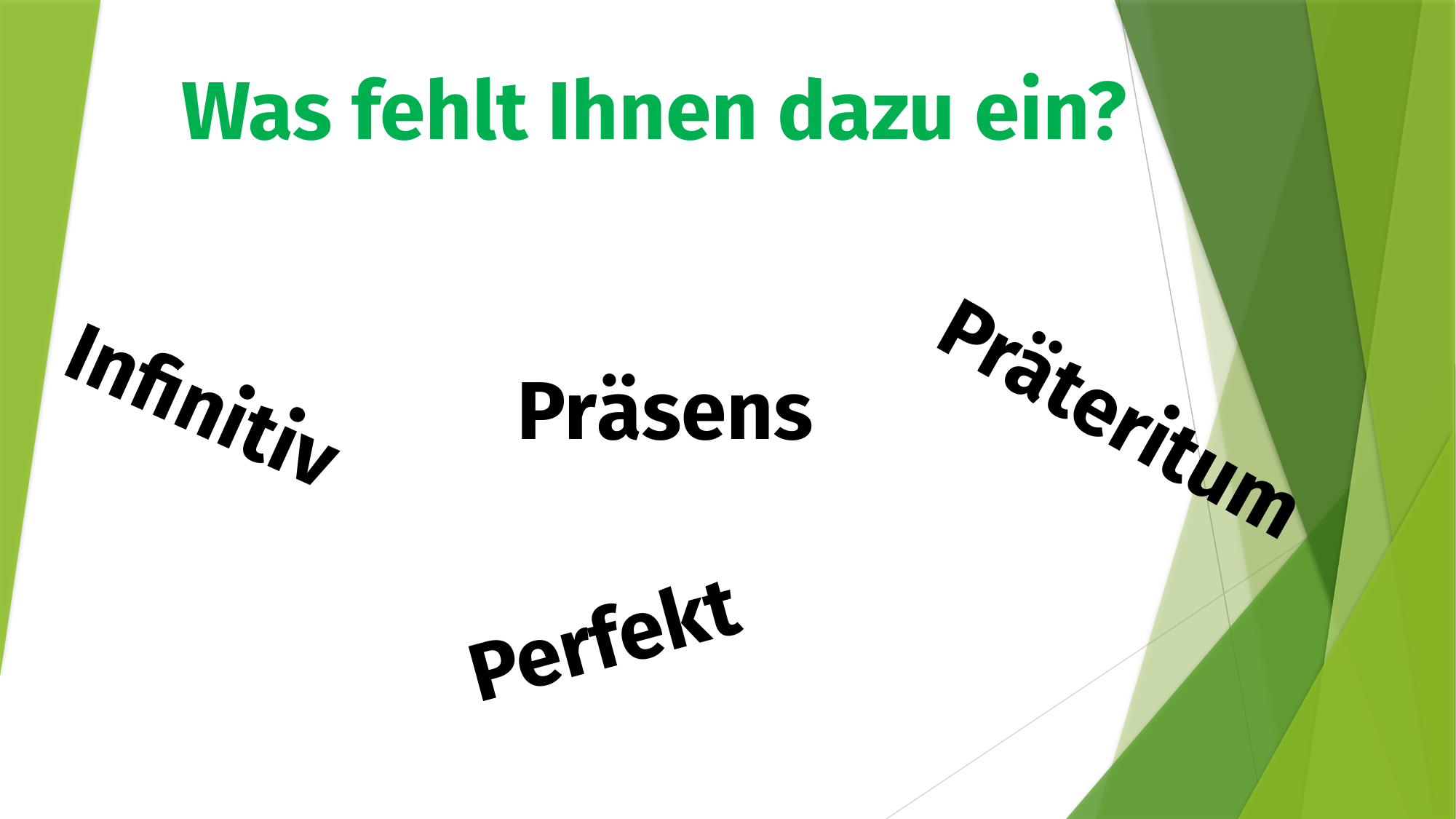

# Was fehlt Ihnen dazu ein?
Präsens
Infinitiv
Präteritum
Perfekt